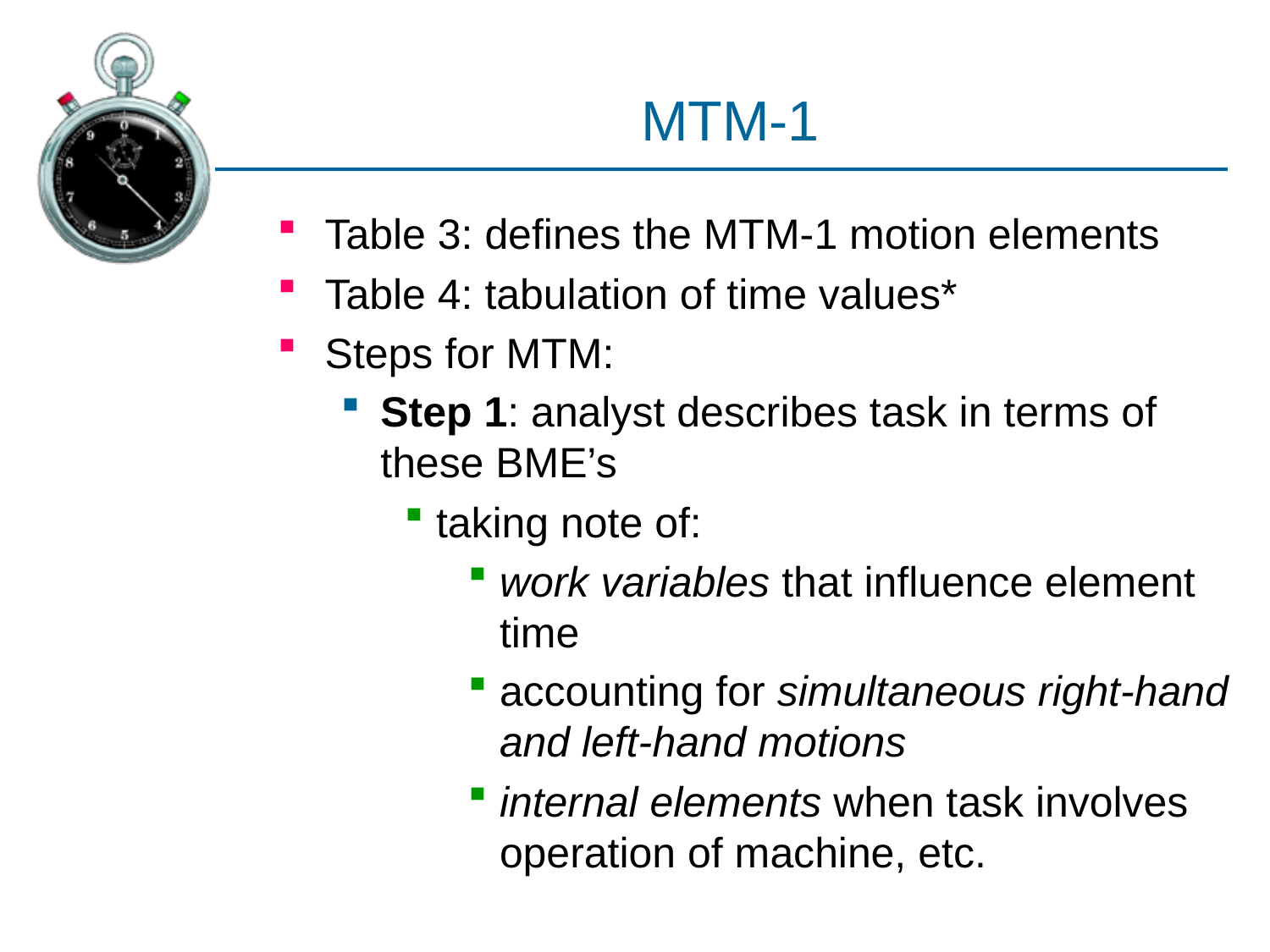

# MTM-1
Table 3: defines the MTM-1 motion elements
Table 4: tabulation of time values*
Steps for MTM:
Step 1: analyst describes task in terms of these BME’s
taking note of:
work variables that influence element time
accounting for simultaneous right-hand and left-hand motions
internal elements when task involves operation of machine, etc.